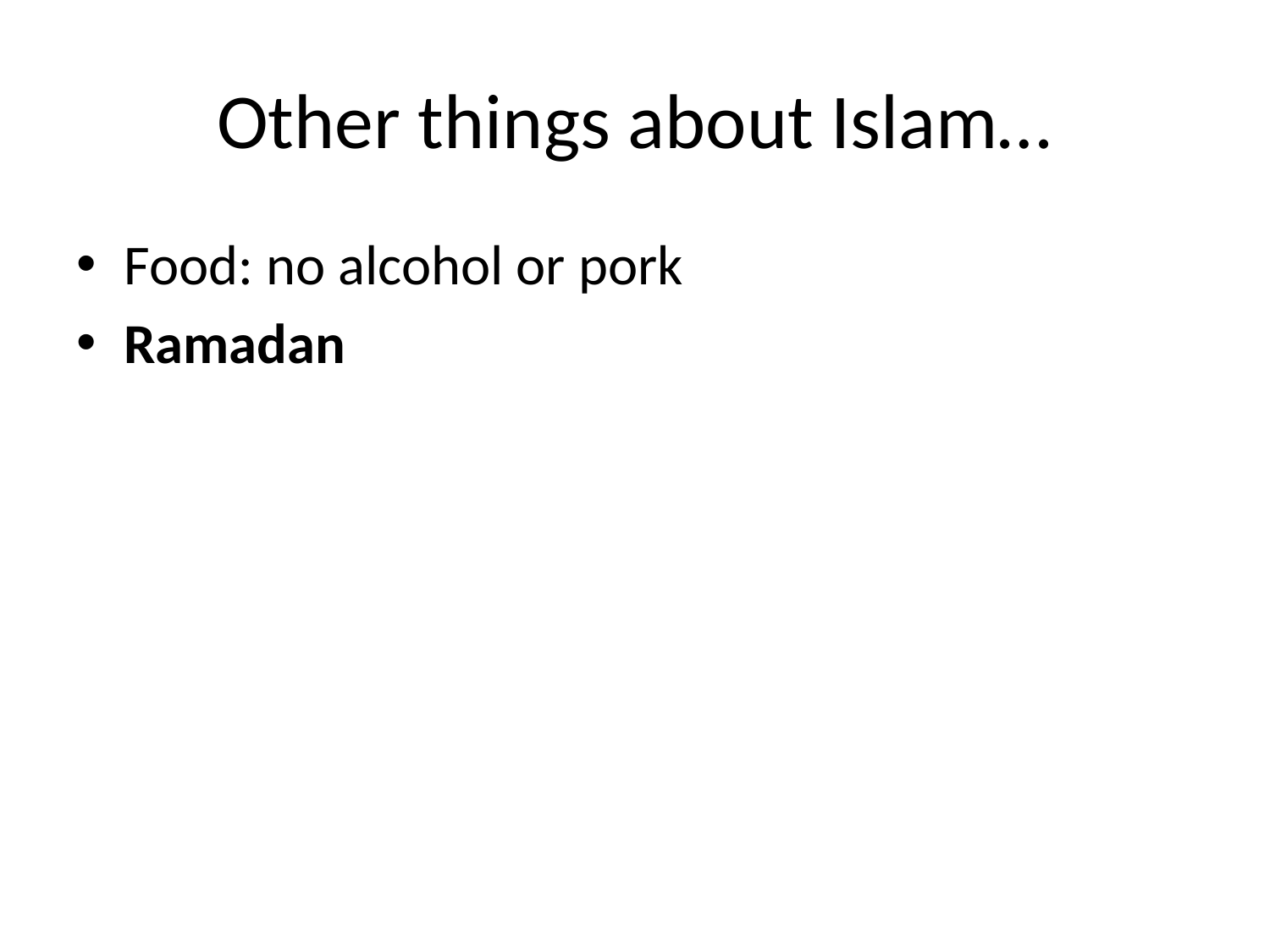

# Other things about Islam…
Food: no alcohol or pork
Ramadan